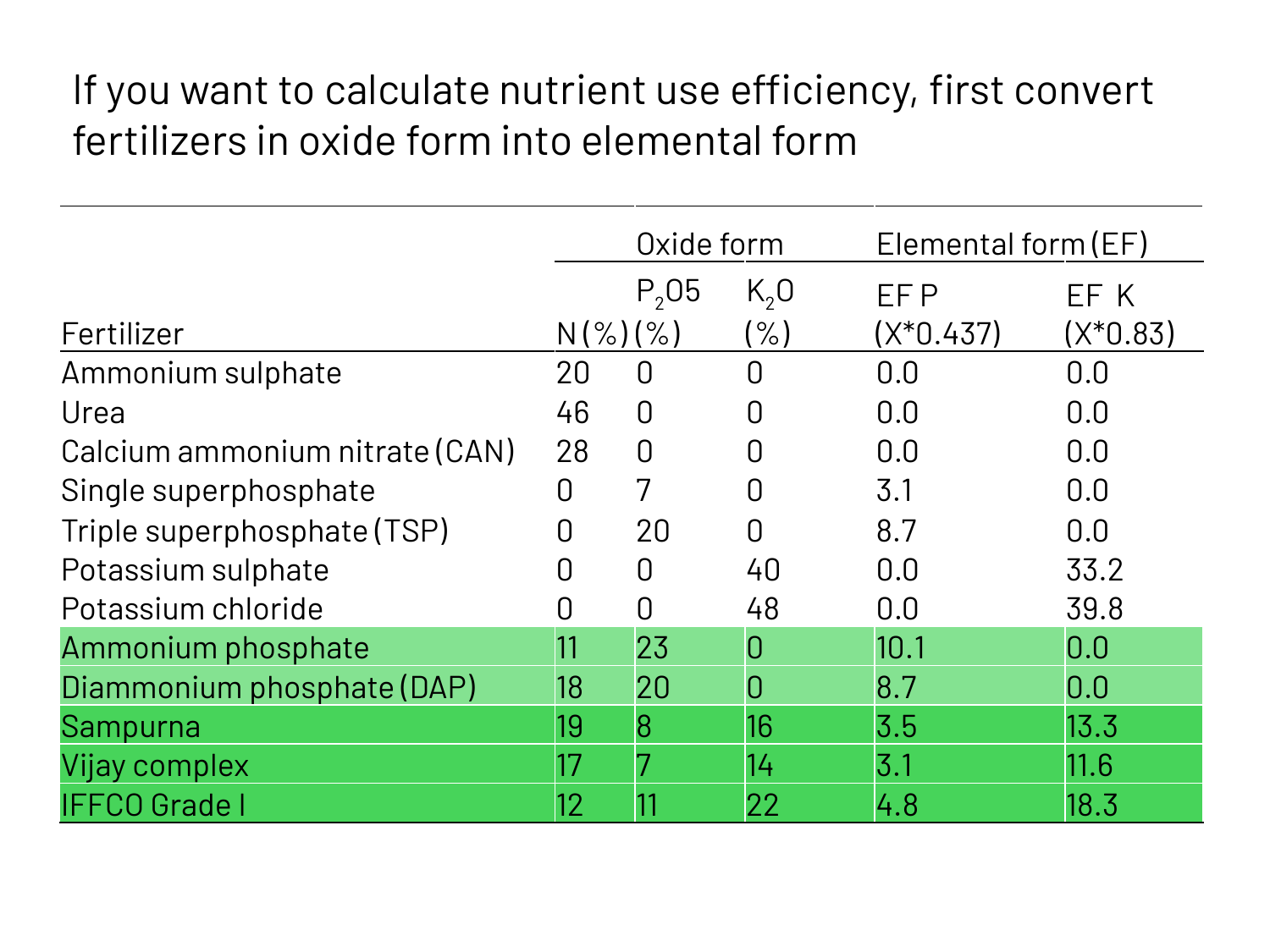

If you want to calculate nutrient use efficiency, first convert fertilizers in oxide form into elemental form
|  |  | Oxide form |  | Elemental form (EF) |  |
| --- | --- | --- | --- | --- | --- |
| Fertilizer | N (%) | P2O5 (%) | K2O (%) | EF P (X\*0.437) | EF K (X\*0.83) |
| Ammonium sulphate | 20 | 0 | 0 | 0.0 | 0.0 |
| Urea | 46 | 0 | 0 | 0.0 | 0.0 |
| Calcium ammonium nitrate (CAN) | 28 | 0 | 0 | 0.0 | 0.0 |
| Single superphosphate | 0 | 7 | 0 | 3.1 | 0.0 |
| Triple superphosphate (TSP) | 0 | 20 | 0 | 8.7 | 0.0 |
| Potassium sulphate | 0 | 0 | 40 | 0.0 | 33.2 |
| Potassium chloride | 0 | 0 | 48 | 0.0 | 39.8 |
| Ammonium phosphate | 11 | 23 | 0 | 10.1 | 0.0 |
| Diammonium phosphate (DAP) | 18 | 20 | 0 | 8.7 | 0.0 |
| Sampurna | 19 | 8 | 16 | 3.5 | 13.3 |
| Vijay complex | 17 | 7 | 14 | 3.1 | 11.6 |
| IFFCO Grade I | 12 | 11 | 22 | 4.8 | 18.3 |